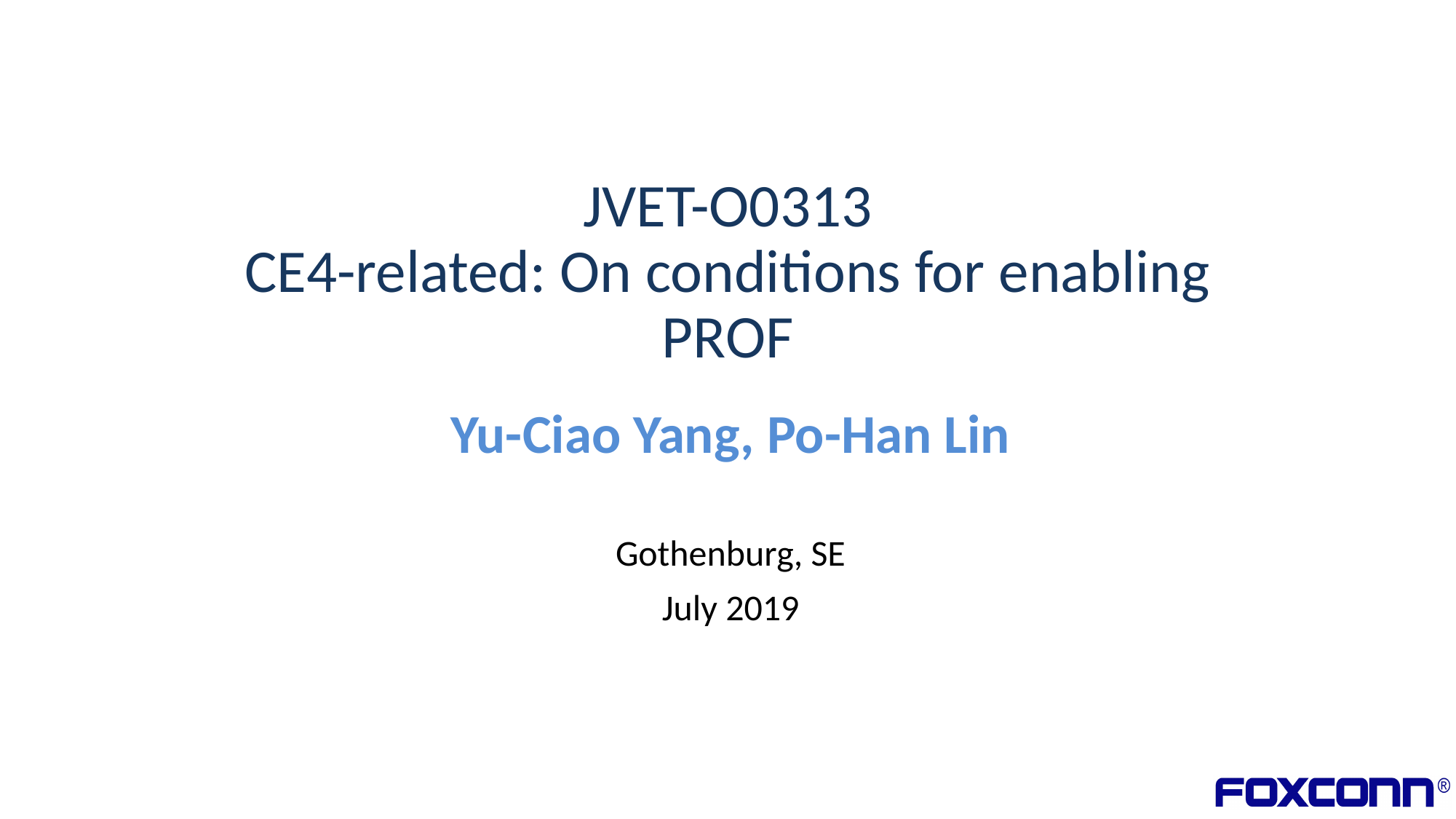

# JVET-O0313 CE4-related: On conditions for enabling PROF
Yu-Ciao Yang, Po-Han Lin

Gothenburg, SE
July 2019